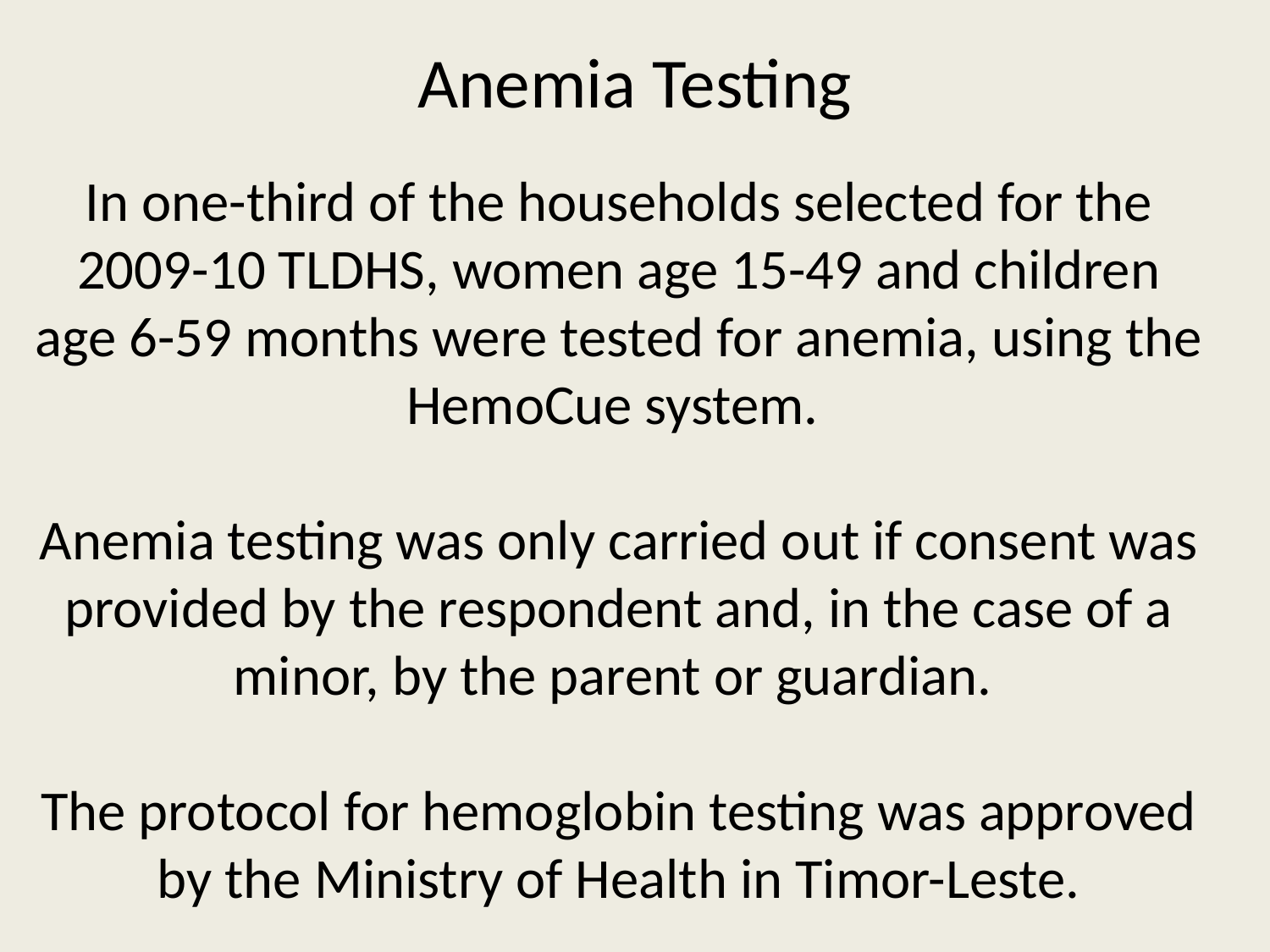

# Anemia Testing
In one-third of the households selected for the 2009-10 TLDHS, women age 15-49 and children age 6-59 months were tested for anemia, using the HemoCue system.

Anemia testing was only carried out if consent was provided by the respondent and, in the case of a minor, by the parent or guardian.

The protocol for hemoglobin testing was approved by the Ministry of Health in Timor-Leste.